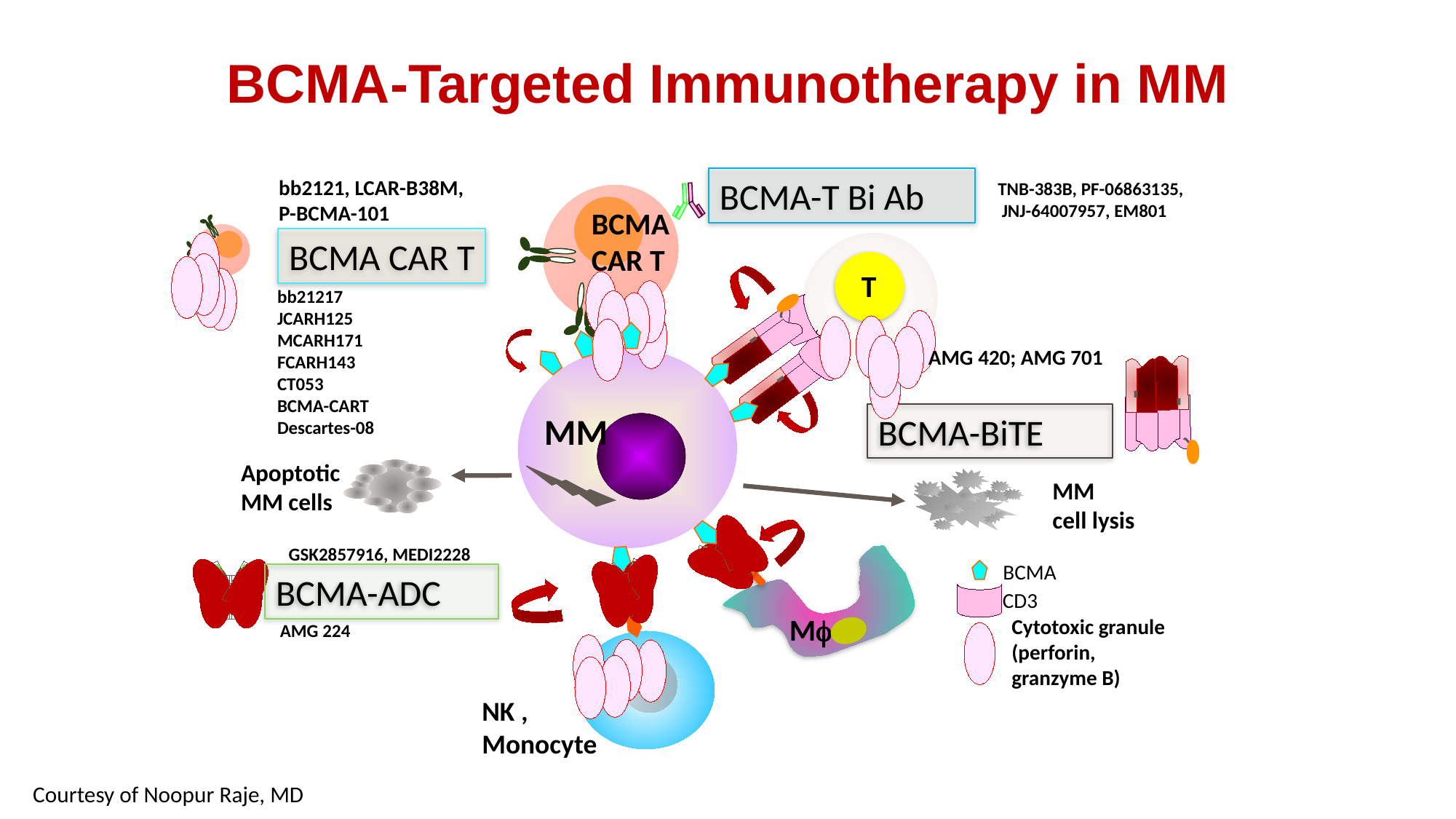

# BCMA-Targeted Immunotherapy in MM
BCMA-T Bi Ab
bb2121, LCAR-B38M,
P-BCMA-101
TNB-383B, PF-06863135,
 JNJ-64007957, EM801

BCMA
CAR T

BCMA CAR T

T

bb21217
JCARH125
MCARH171
FCARH143
CT053
BCMA-CART
Descartes-08

AMG 420; AMG 701

MM
BCMA-BiTE

Apoptotic
MM cells

MM
cell lysis

GSK2857916, MEDI2228

BCMA

BCMA-ADC

CD3
Mφ

Cytotoxic granule
(perforin,
granzyme B)
AMG 224

NK ,
Monocyte
Courtesy of Noopur Raje, MD